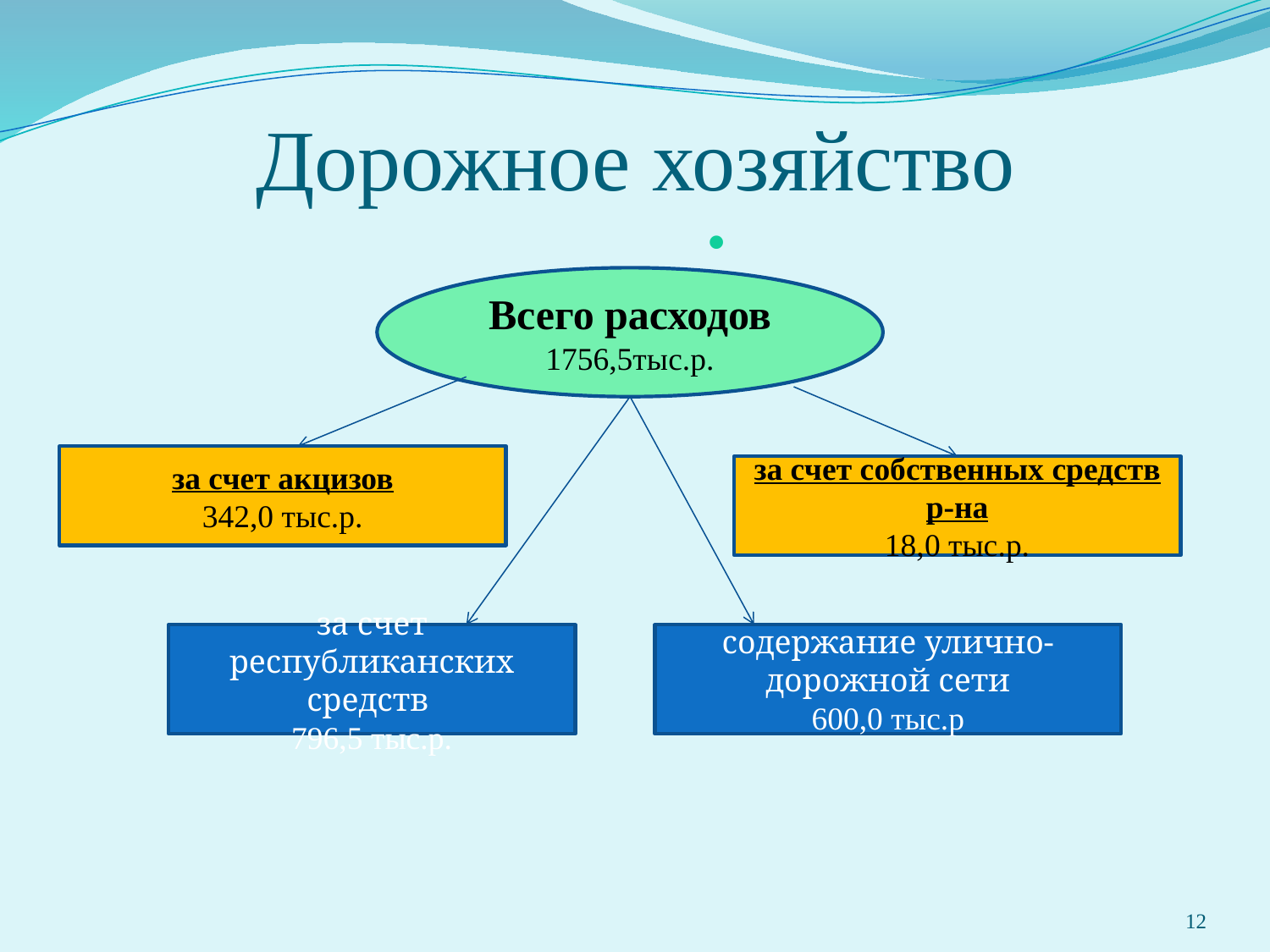

# Дорожное хозяйство

Всего расходов
1756,5тыс.р.
за счет акцизов
342,0 тыс.р.
за счет собственных средств р-на
18,0 тыс.р.
за счет республиканских средств
796,5 тыс.р.
содержание улично-дорожной сети
600,0 тыс.р
12